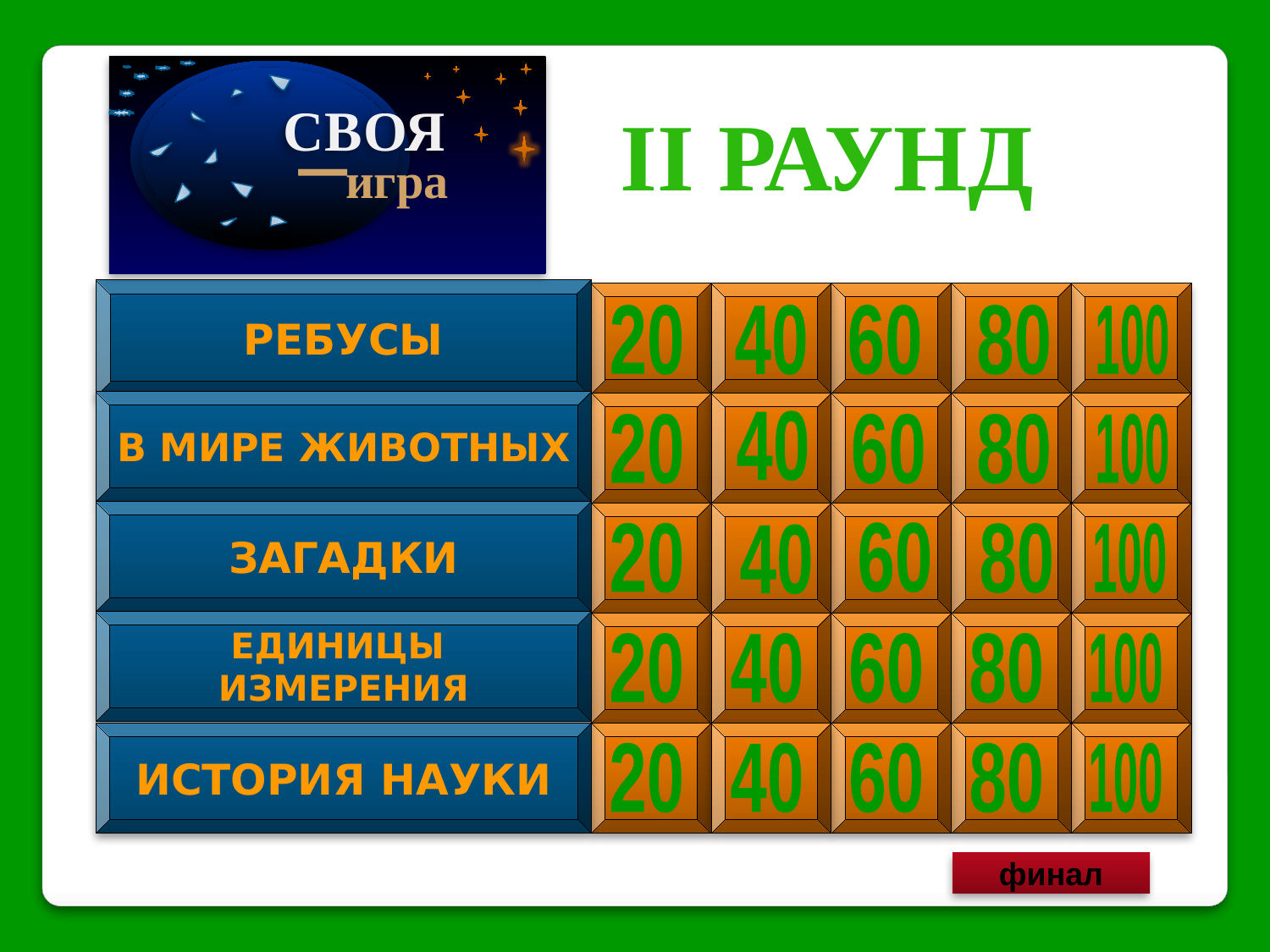

40

_
СВОЯ
игра
II раунд
РЕБУСЫ

20
40
60
80
100
В МИРЕ ЖИВОТНЫХ

40
20
60
80
100
ЗАГАДКИ

60
20
80
100
40
ЕДИНИЦЫ
ИЗМЕРЕНИЯ

20
40
60
80
100
ИСТОРИЯ НАУКИ

20
40
60
80
100
финал